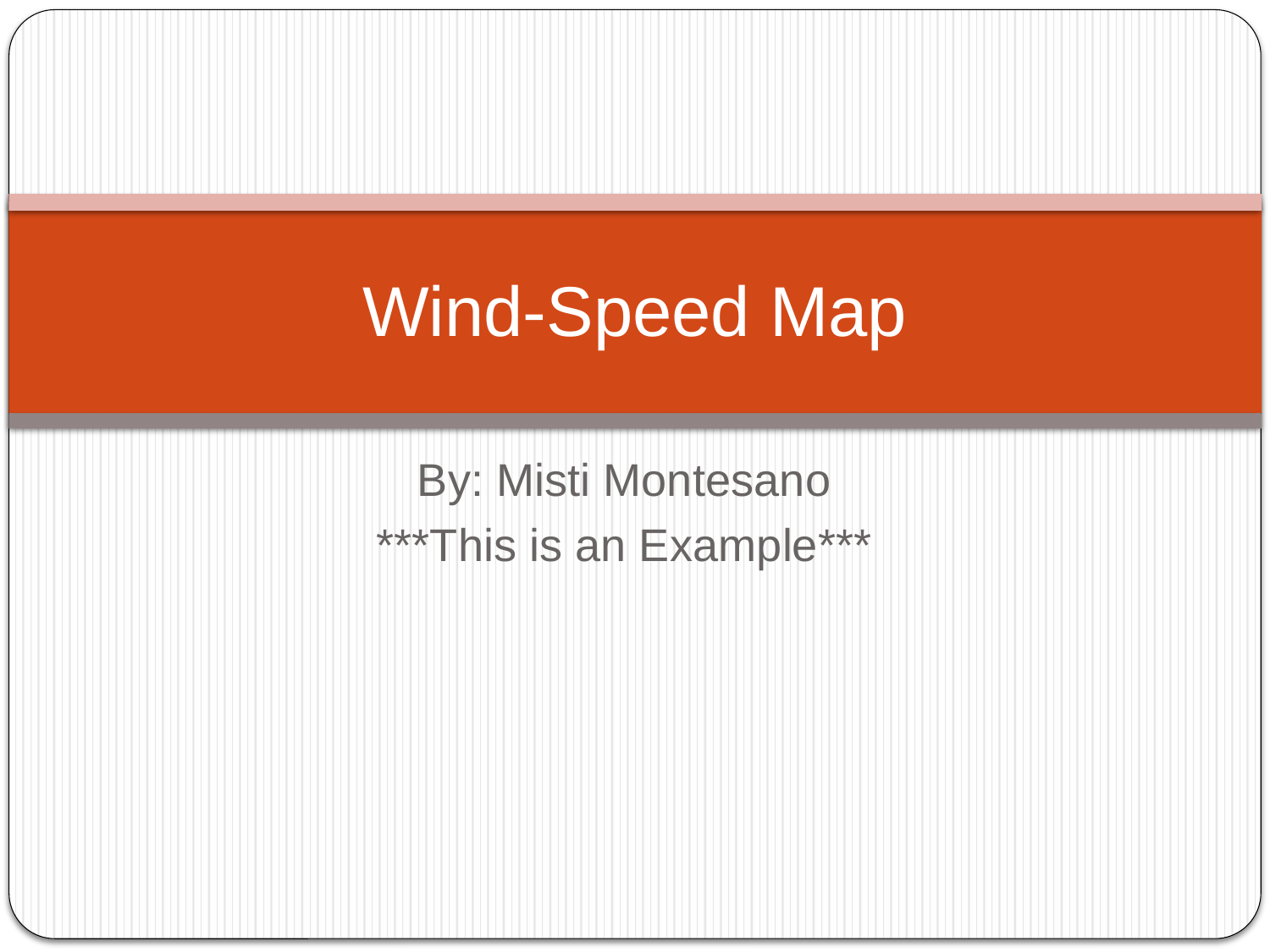

# Wind-Speed Map
By: Misti Montesano
***This is an Example***